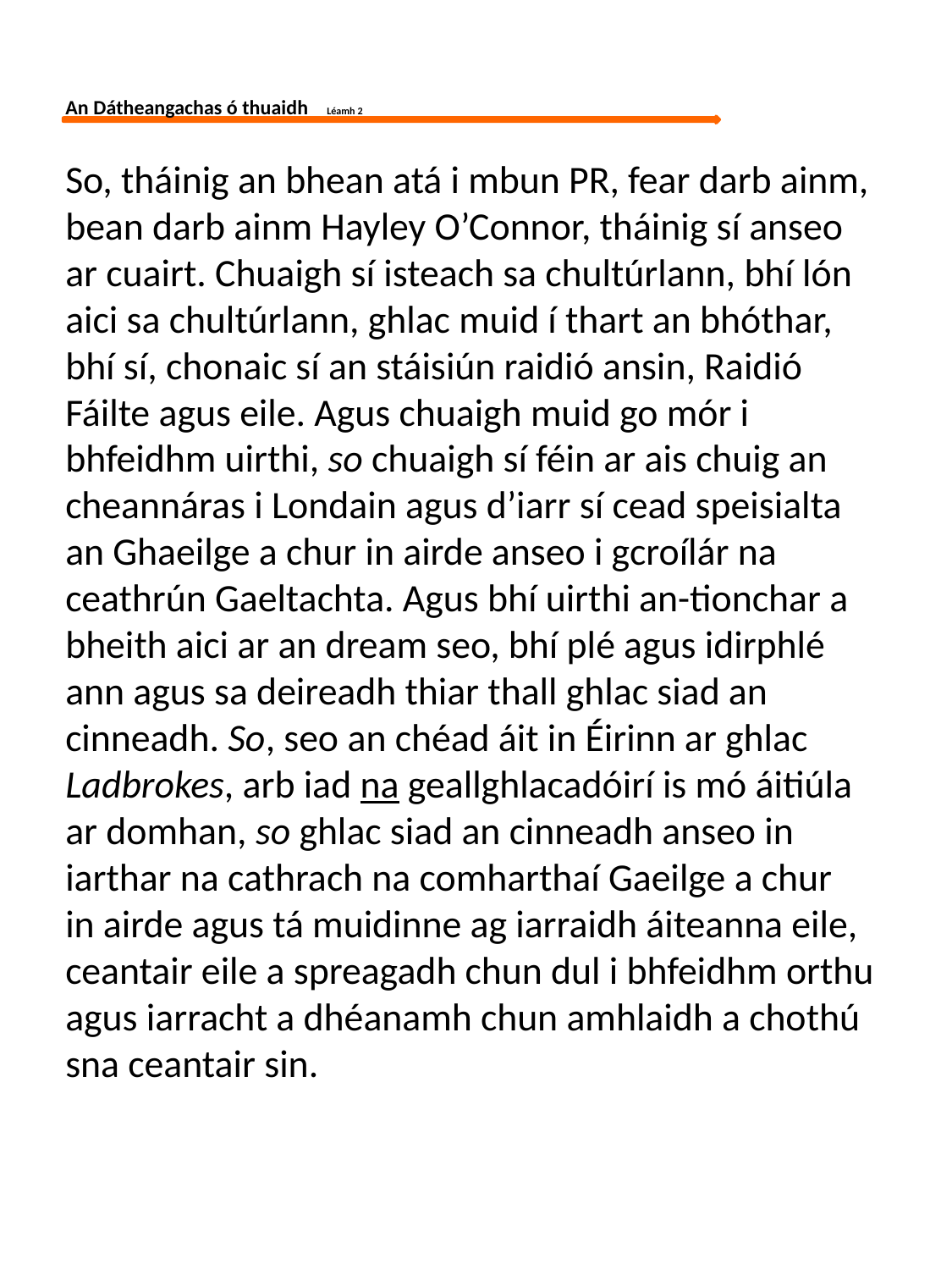

An Dátheangachas ó thuaidh    Léamh 2

So, tháinig an bhean atá i mbun PR, fear darb ainm,
bean darb ainm Hayley O’Connor, tháinig sí anseo
ar cuairt. Chuaigh sí isteach sa chultúrlann, bhí lón
aici sa chultúrlann, ghlac muid í thart an bhóthar,
bhí sí, chonaic sí an stáisiún raidió ansin, Raidió
Fáilte agus eile. Agus chuaigh muid go mór i
bhfeidhm uirthi, so chuaigh sí féin ar ais chuig an
cheannáras i Londain agus d’iarr sí cead speisialta
an Ghaeilge a chur in airde anseo i gcroílár na
ceathrún Gaeltachta. Agus bhí uirthi an-tionchar a
bheith aici ar an dream seo, bhí plé agus idirphlé
ann agus sa deireadh thiar thall ghlac siad an
cinneadh. So, seo an chéad áit in Éirinn ar ghlac
Ladbrokes, arb iad na geallghlacadóirí is mó áitiúla
ar domhan, so ghlac siad an cinneadh anseo in
iarthar na cathrach na comharthaí Gaeilge a chur
in airde agus tá muidinne ag iarraidh áiteanna eile,
ceantair eile a spreagadh chun dul i bhfeidhm orthu
agus iarracht a dhéanamh chun amhlaidh a chothú
sna ceantair sin.